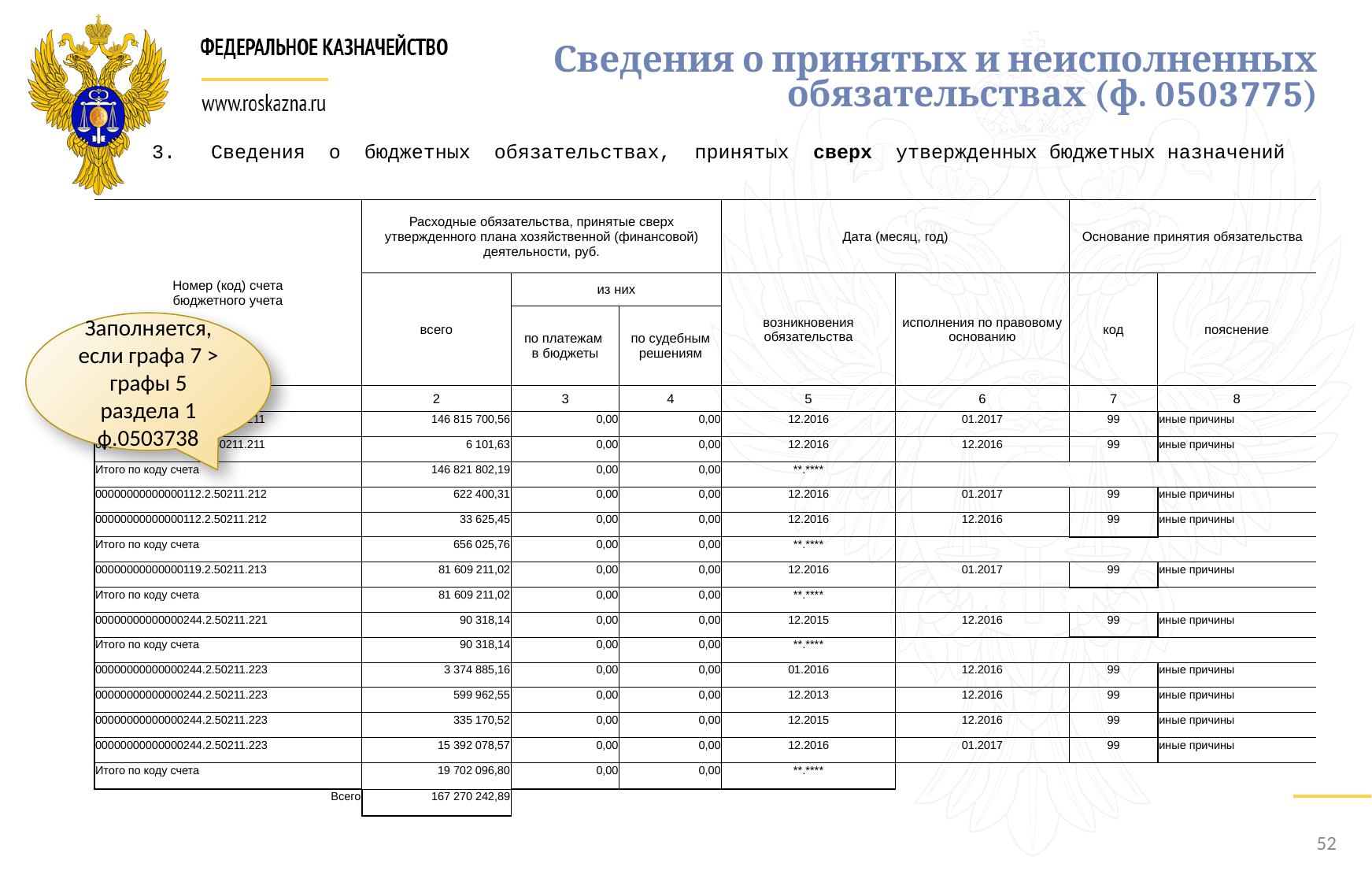

Сведения о принятых и неисполненных обязательствах (ф. 0503775)
3.   Сведения  о  бюджетных  обязательствах,  принятых  сверх  утвержденных бюджетных назначений
| Номер (код) счета бюджетного учета | Расходные обязательства, принятые сверх утвержденного плана хозяйственной (финансовой) деятельности, руб. |  |  | Дата (месяц, год) |  | Основание принятия обязательства |  |
| --- | --- | --- | --- | --- | --- | --- | --- |
|  | всего | из них |  | возникновения обязательства | исполнения по правовому основанию | код | пояснение |
|  |  | по платежам в бюджеты | по судебным решениям |  |  |  |  |
| 1 | 2 | 3 | 4 | 5 | 6 | 7 | 8 |
| 00000000000000111.2.50211.211 | 146 815 700,56 | 0,00 | 0,00 | 12.2016 | 01.2017 | 99 | иные причины |
| 00000000000000111.2.50211.211 | 6 101,63 | 0,00 | 0,00 | 12.2016 | 12.2016 | 99 | иные причины |
| Итого по коду счета | 146 821 802,19 | 0,00 | 0,00 | \*\*.\*\*\*\* |  |  |  |
| 00000000000000112.2.50211.212 | 622 400,31 | 0,00 | 0,00 | 12.2016 | 01.2017 | 99 | иные причины |
| 00000000000000112.2.50211.212 | 33 625,45 | 0,00 | 0,00 | 12.2016 | 12.2016 | 99 | иные причины |
| Итого по коду счета | 656 025,76 | 0,00 | 0,00 | \*\*.\*\*\*\* |  |  |  |
| 00000000000000119.2.50211.213 | 81 609 211,02 | 0,00 | 0,00 | 12.2016 | 01.2017 | 99 | иные причины |
| Итого по коду счета | 81 609 211,02 | 0,00 | 0,00 | \*\*.\*\*\*\* |  |  |  |
| 00000000000000244.2.50211.221 | 90 318,14 | 0,00 | 0,00 | 12.2015 | 12.2016 | 99 | иные причины |
| Итого по коду счета | 90 318,14 | 0,00 | 0,00 | \*\*.\*\*\*\* |  |  |  |
| 00000000000000244.2.50211.223 | 3 374 885,16 | 0,00 | 0,00 | 01.2016 | 12.2016 | 99 | иные причины |
| 00000000000000244.2.50211.223 | 599 962,55 | 0,00 | 0,00 | 12.2013 | 12.2016 | 99 | иные причины |
| 00000000000000244.2.50211.223 | 335 170,52 | 0,00 | 0,00 | 12.2015 | 12.2016 | 99 | иные причины |
| 00000000000000244.2.50211.223 | 15 392 078,57 | 0,00 | 0,00 | 12.2016 | 01.2017 | 99 | иные причины |
| Итого по коду счета | 19 702 096,80 | 0,00 | 0,00 | \*\*.\*\*\*\* |  |  |  |
| Всего | 167 270 242,89 |  |  |  |  |  |  |
Заполняется, если графа 7 > графы 5 раздела 1 ф.0503738
52